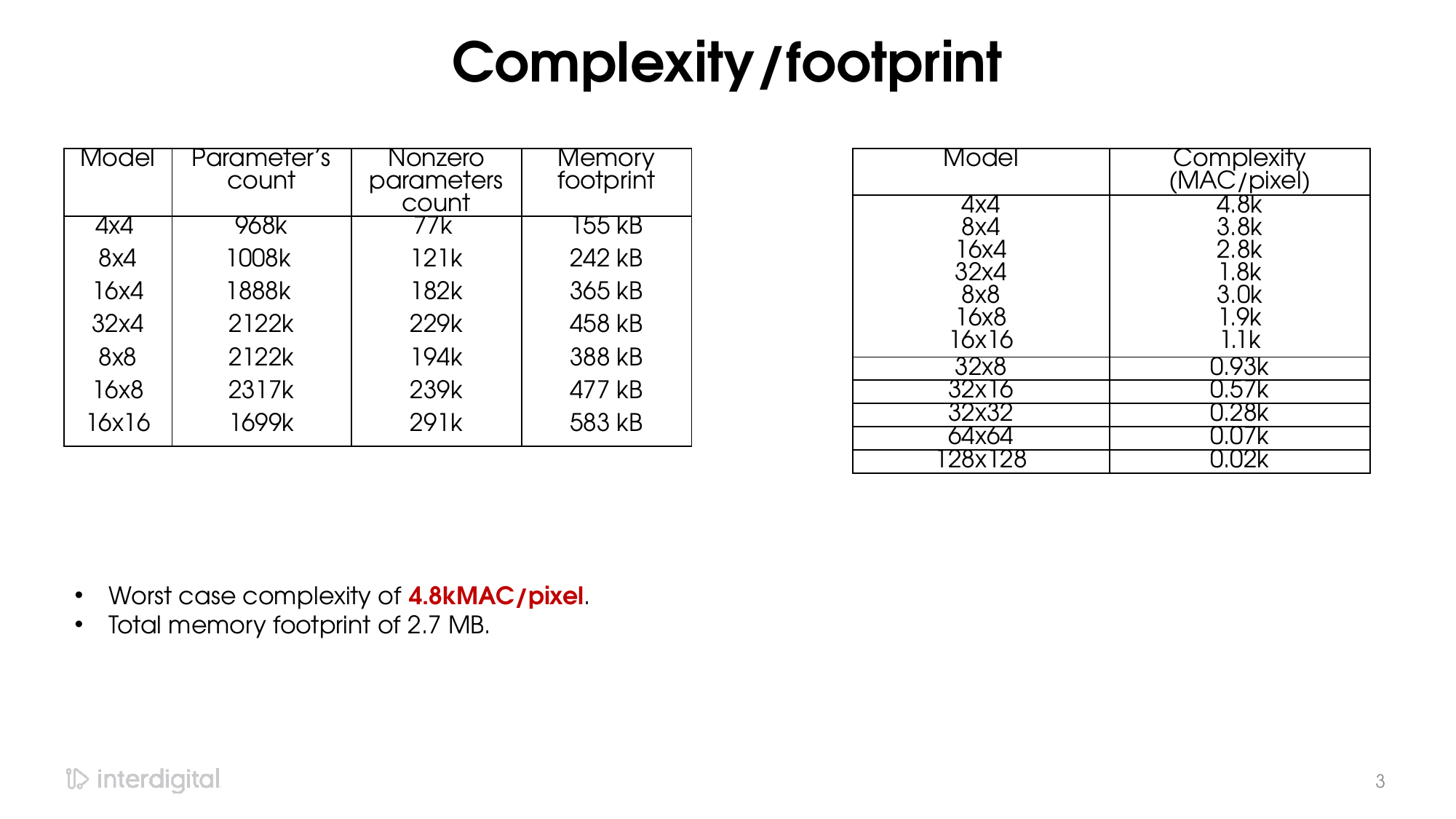

# Complexity/footprint
| Model | Parameter’s count | Nonzero parameters count | Memory footprint |
| --- | --- | --- | --- |
| 4x4 8x4 16x4 32x4 8x8 16x8 16x16 | 968k 1008k 1888k 2122k 2122k 2317k 1699k | 77k 121k 182k 229k 194k 239k 291k | 155 kB 242 kB 365 kB 458 kB 388 kB 477 kB 583 kB |
| Model | Complexity (MAC/pixel) |
| --- | --- |
| 4x4 8x4 16x4 32x4 8x8 16x8 16x16 | 4.8k 3.8k 2.8k 1.8k 3.0k 1.9k 1.1k |
| 32x8 | 0.93k |
| 32x16 | 0.57k |
| 32x32 | 0.28k |
| 64x64 | 0.07k |
| 128x128 | 0.02k |
Worst case complexity of 4.8kMAC/pixel.
Total memory footprint of 2.7 MB.
3